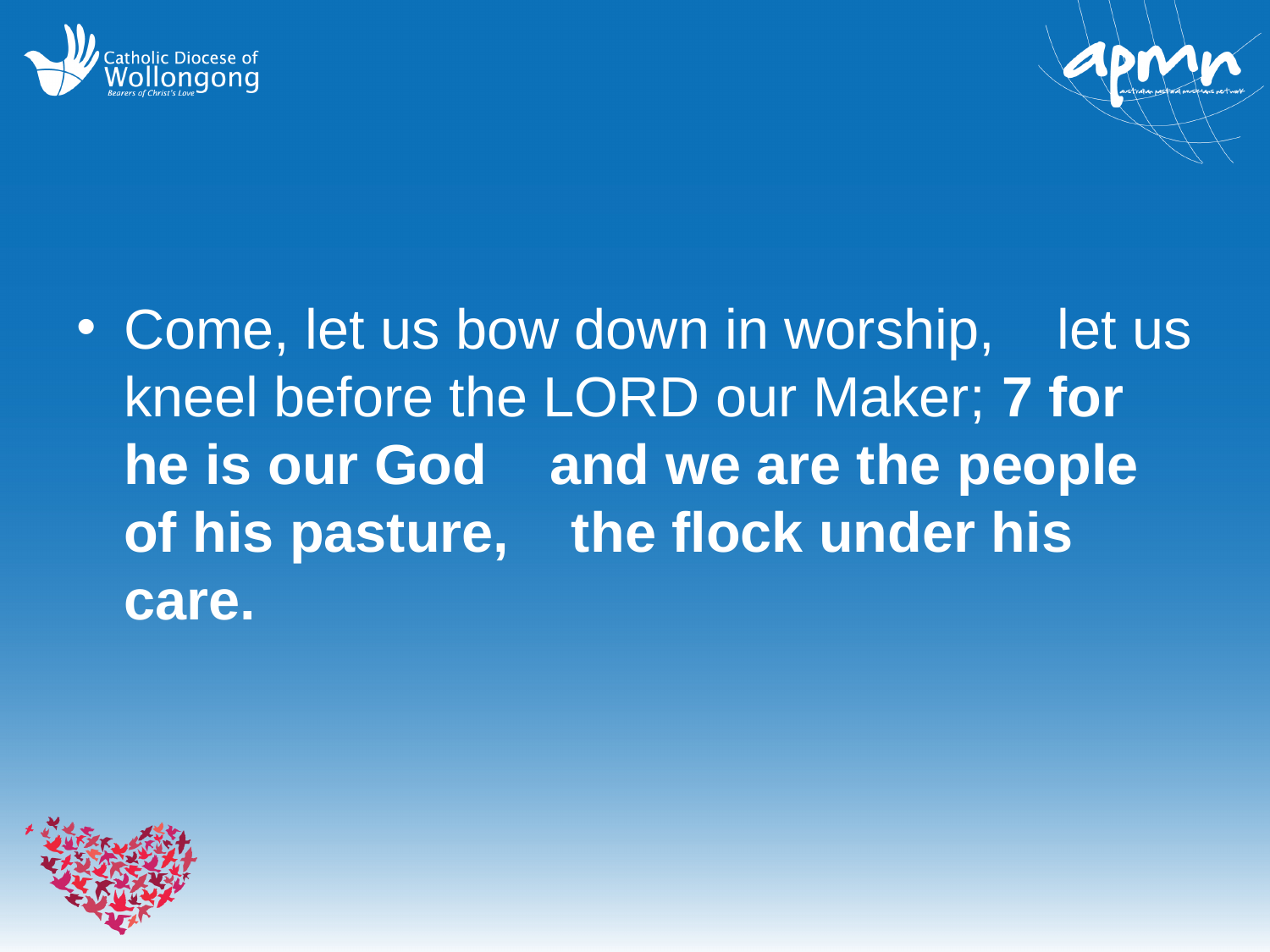

#
Come, let us bow down in worship,     let us kneel before the LORD our Maker;  7 for he is our God     and we are the people of his pasture,     the flock under his care.